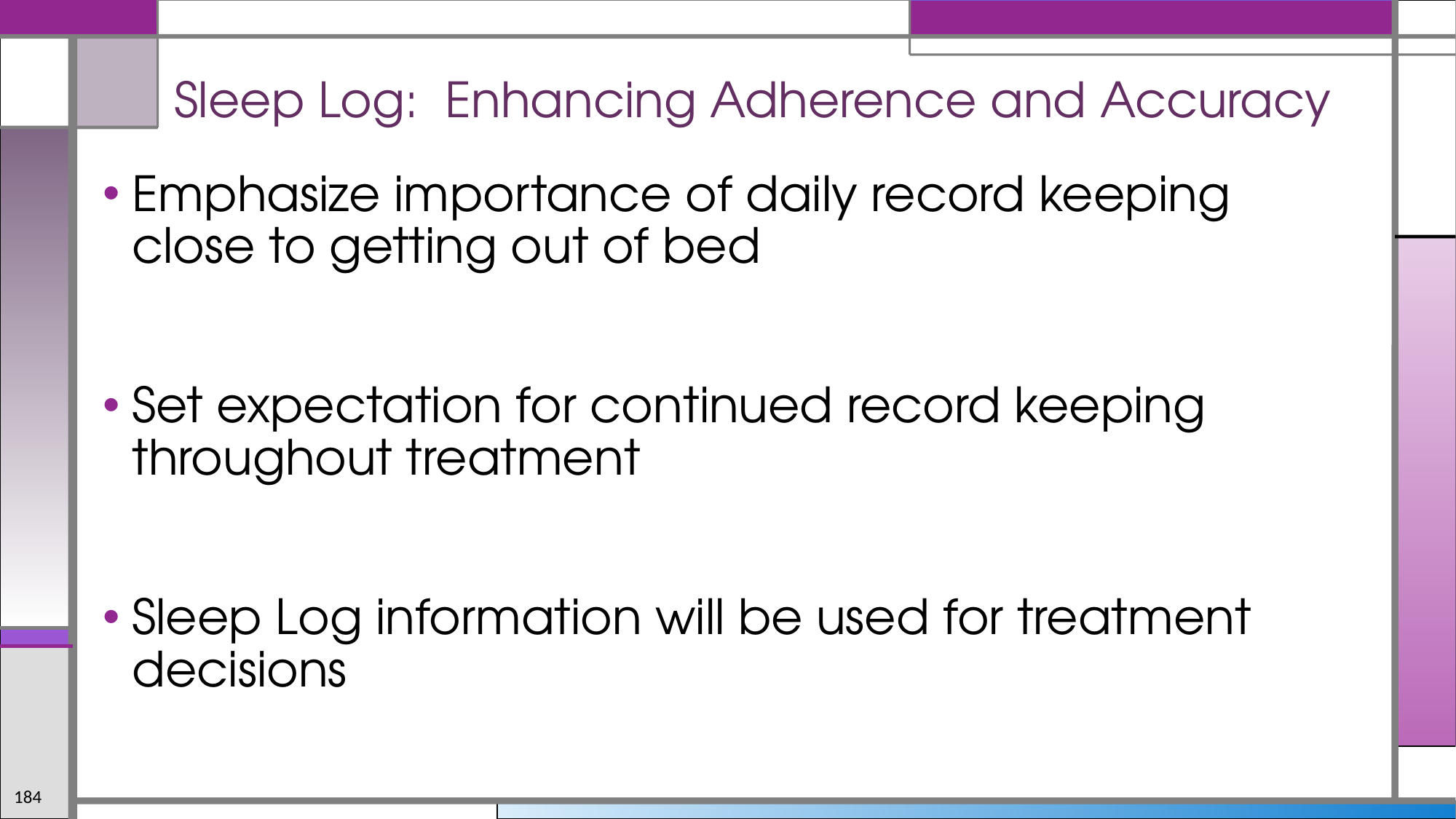

# Sleep Log:  Enhancing Adherence and Accuracy
Emphasize importance of daily record keeping close to getting out of bed

Set expectation for continued record keeping throughout treatment

Sleep Log information will be used for treatment decisions
184